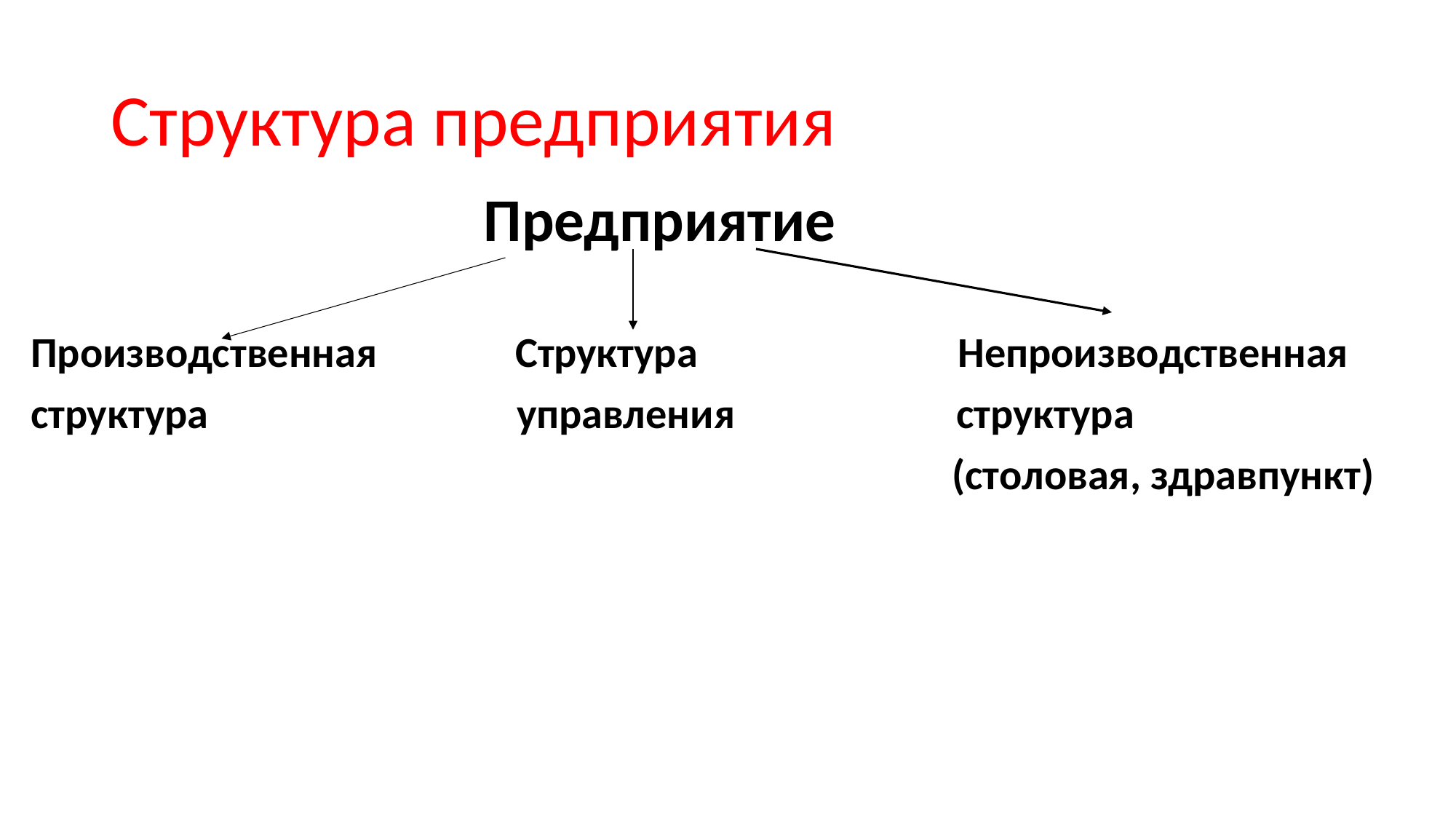

# Структура предприятия
                                               Предприятие

Производственная       	     Структура                           Непроизводственная
структура                                управления                       структура
								     (столовая, здравпункт)